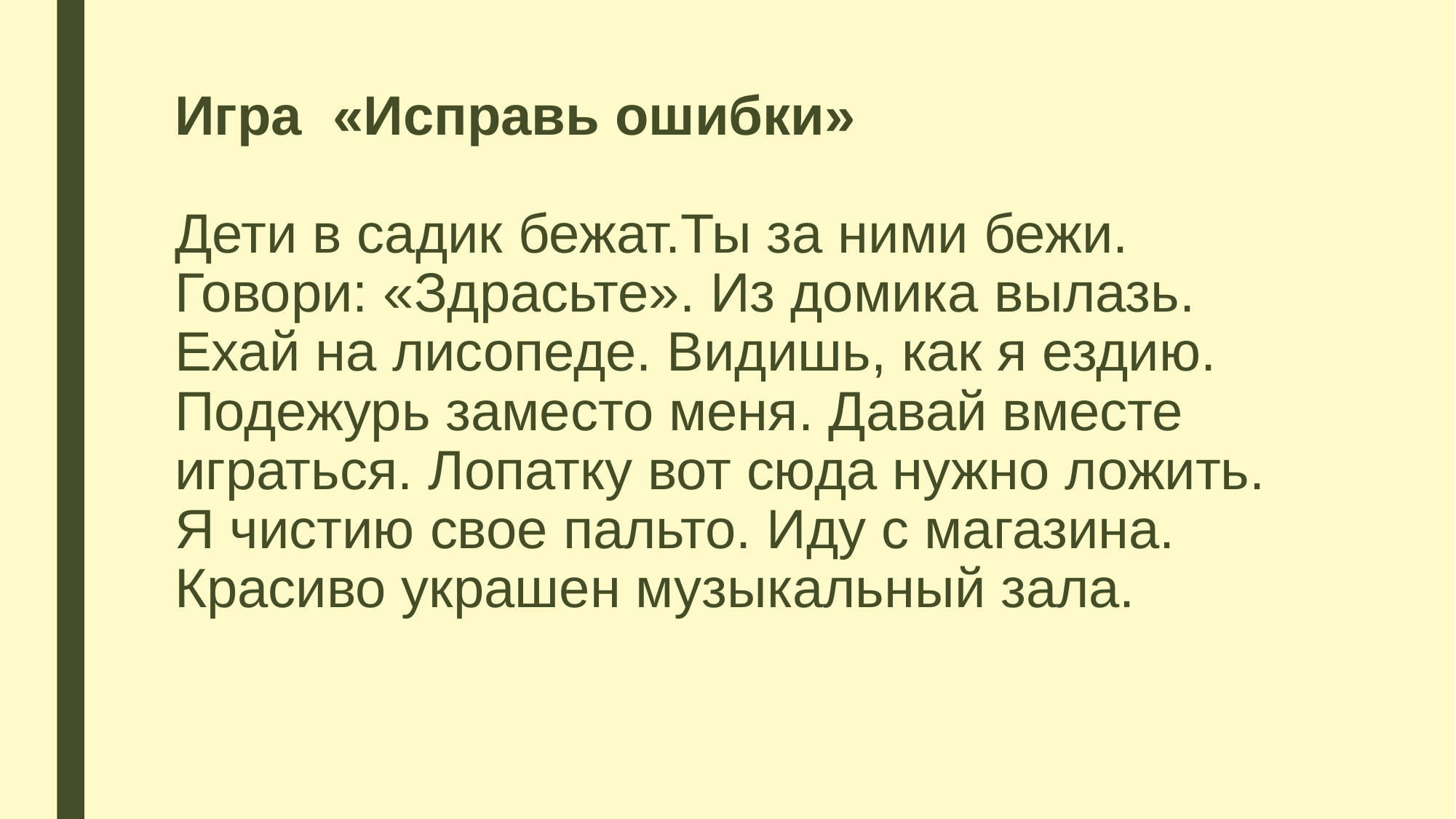

# Игра  «Исправь ошибки» Дети в садик бежат.Ты за ними бежи. Говори: «Здрасьте». Из домика вылазь. Ехай на лисопеде. Видишь, как я ездию. Подежурь заместо меня. Давай вместе играться. Лопатку вот сюда нужно ложить. Я чистию свое пальто. Иду с магазина. Красиво украшен музыкальный зала.